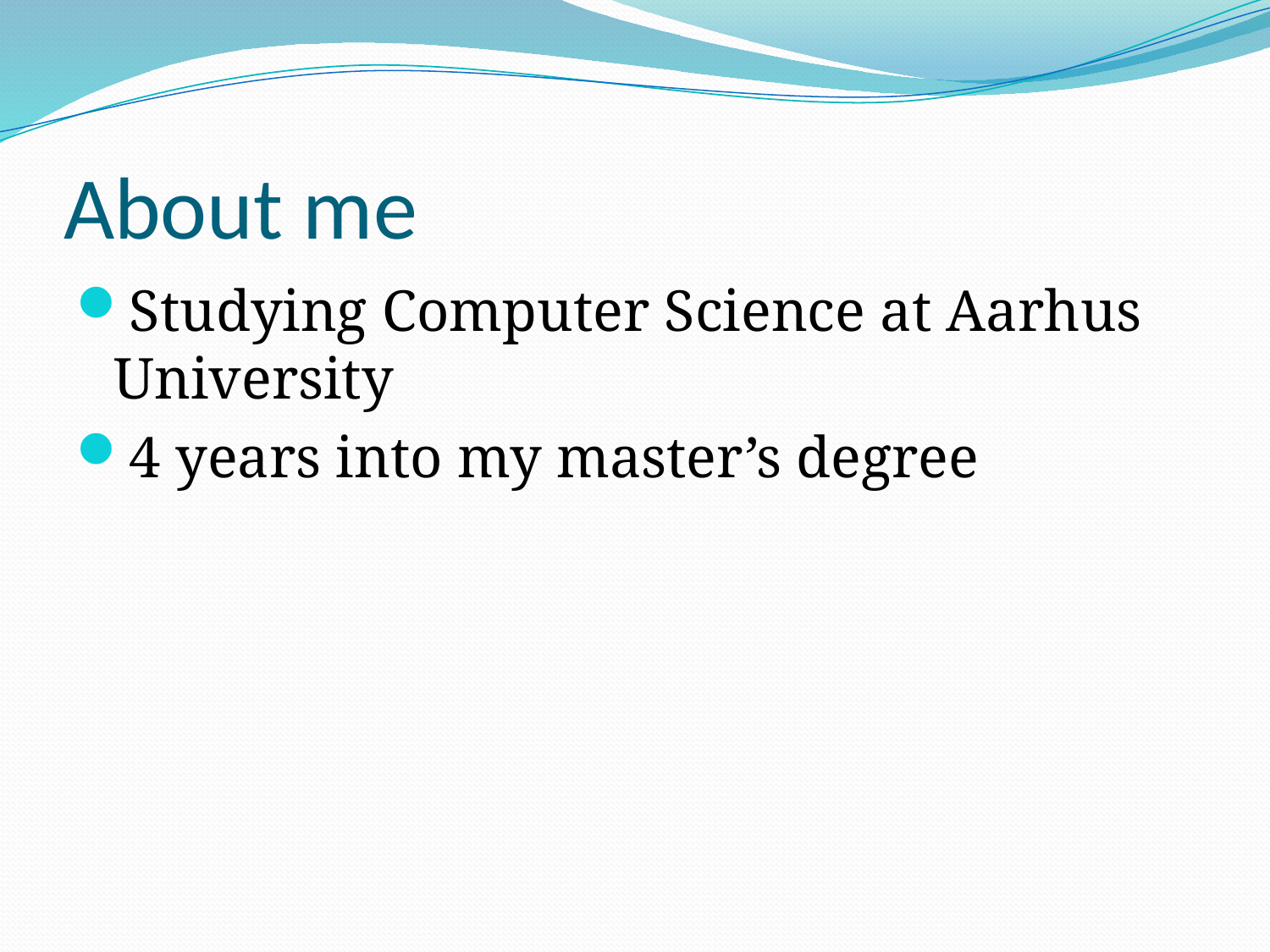

# About me
Studying Computer Science at Aarhus University
4 years into my master’s degree